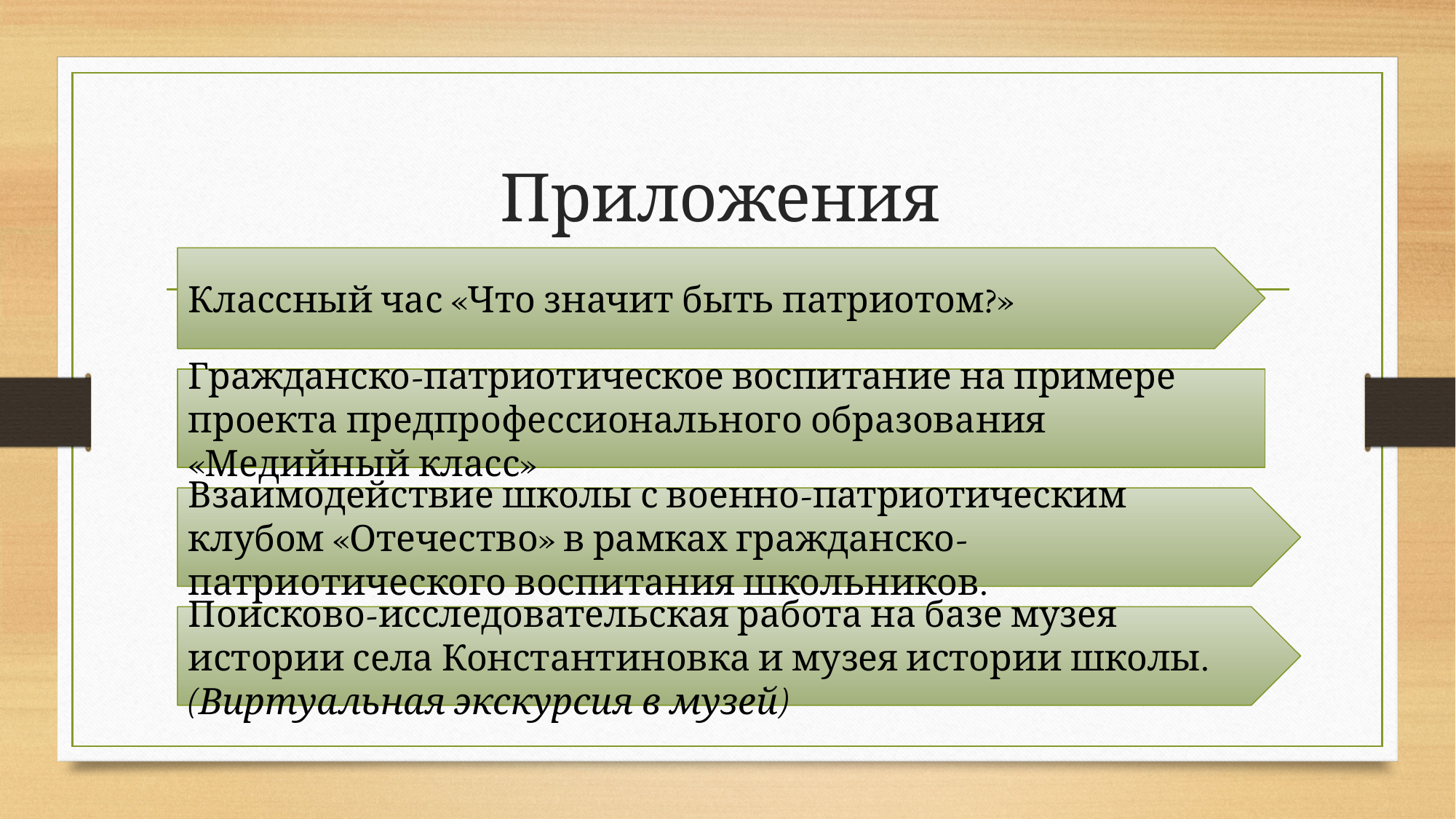

# Приложения
Классный час «Что значит быть патриотом?»
Гражданско-патриотическое воспитание на примере проекта предпрофессионального образования «Медийный класс»
Взаимодействие школы с военно-патриотическим клубом «Отечество» в рамках гражданско-патриотического воспитания школьников.
Поисково-исследовательская работа на базе музея истории села Константиновка и музея истории школы. (Виртуальная экскурсия в музей)